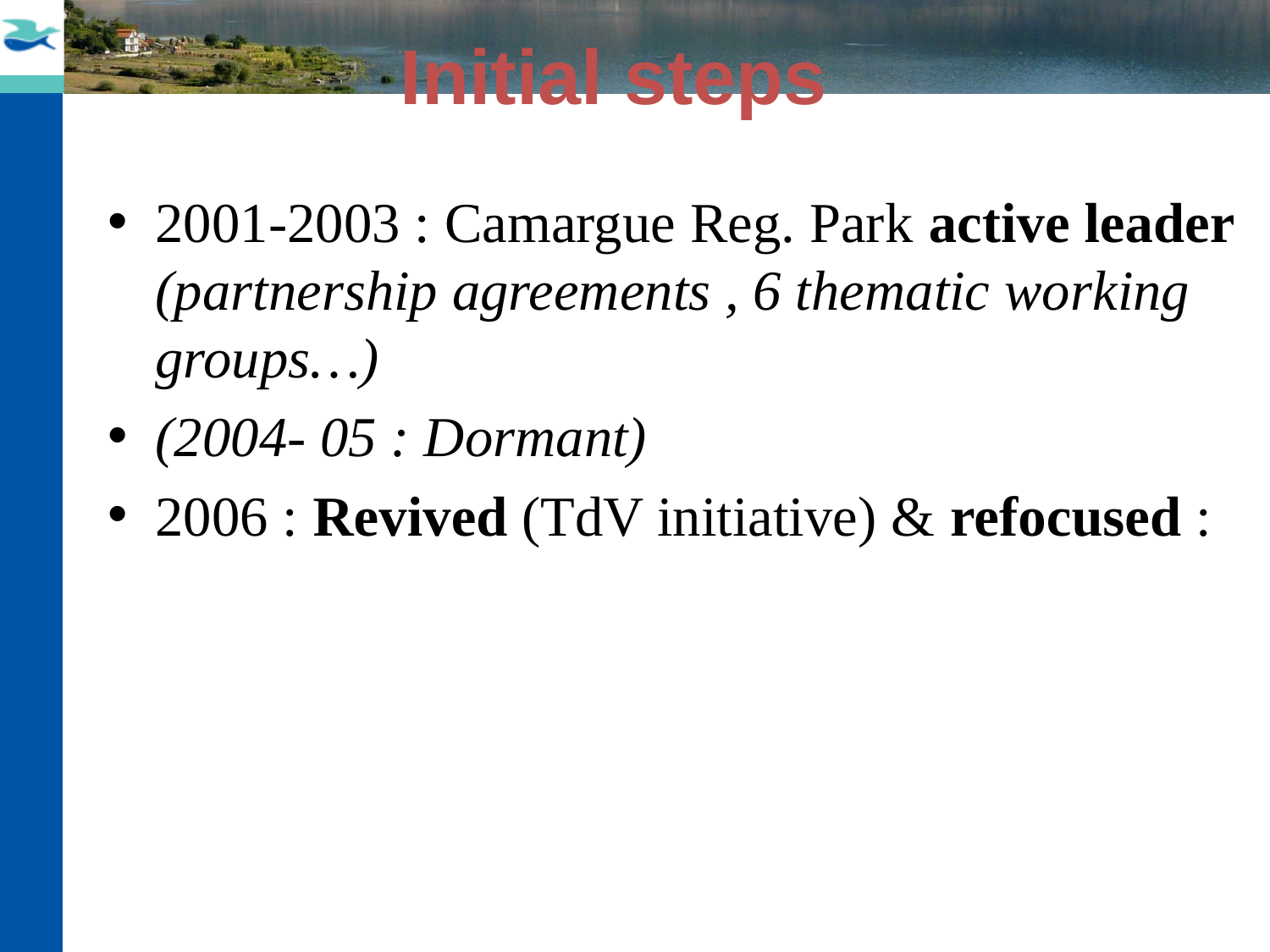

# Initial steps
2001-2003 : Camargue Reg. Park active leader (partnership agreements , 6 thematic working groups…)
(2004- 05 : Dormant)
2006 : Revived (TdV initiative) & refocused :